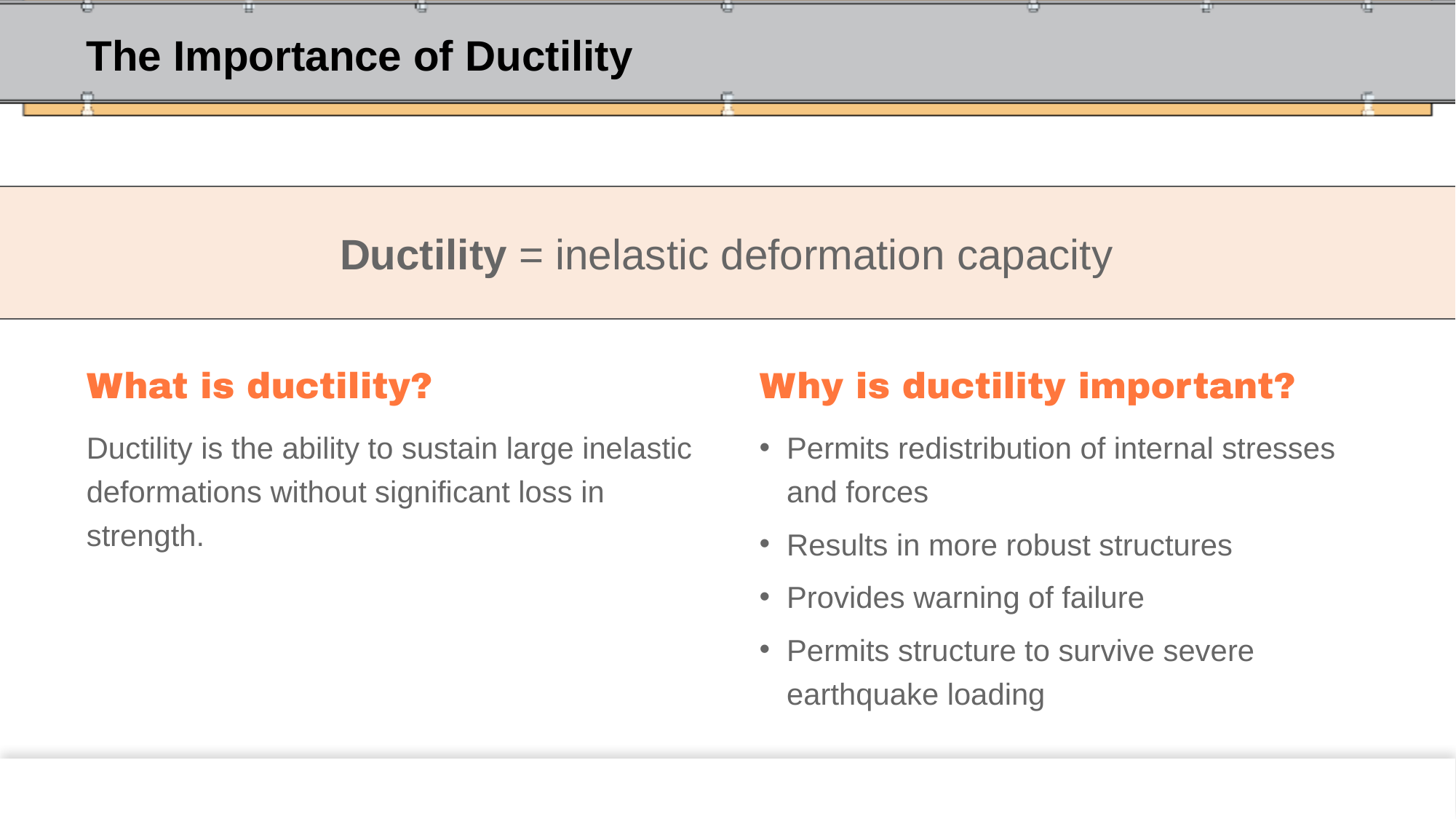

# The Importance of Ductility
Ductility = inelastic deformation capacity
Why is ductility important?
Permits redistribution of internal stresses and forces
Results in more robust structures
Provides warning of failure
Permits structure to survive severe earthquake loading
What is ductility?
Ductility is the ability to sustain large inelastic deformations without significant loss in strength.